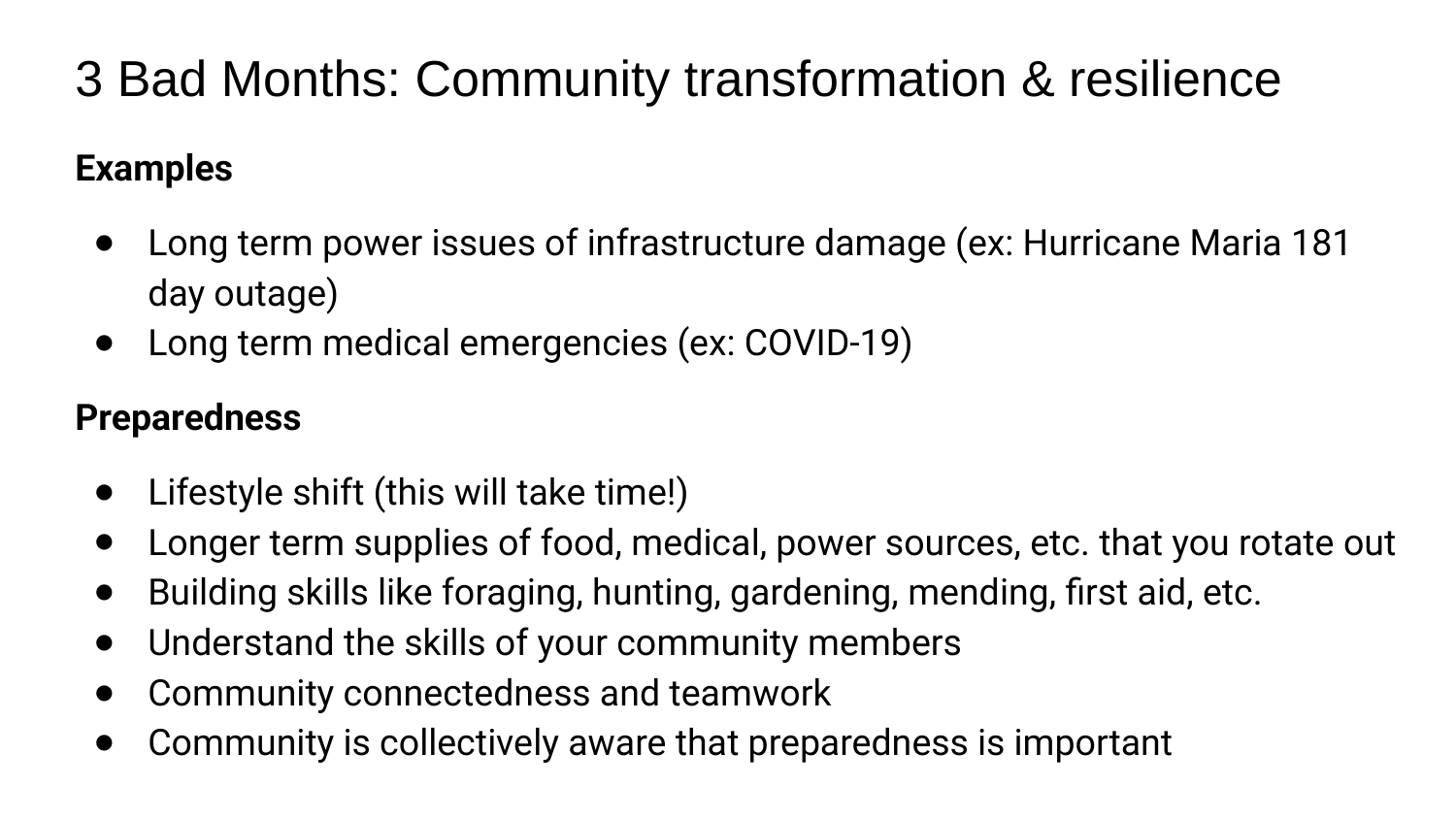

# 3 Bad Months: Community transformation & resilience
Examples
Long term power issues of infrastructure damage (ex: Hurricane Maria 181 day outage)
Long term medical emergencies (ex: COVID-19)
Preparedness
Lifestyle shift (this will take time!)
Longer term supplies of food, medical, power sources, etc. that you rotate out
Building skills like foraging, hunting, gardening, mending, first aid, etc.
Understand the skills of your community members
Community connectedness and teamwork
Community is collectively aware that preparedness is important